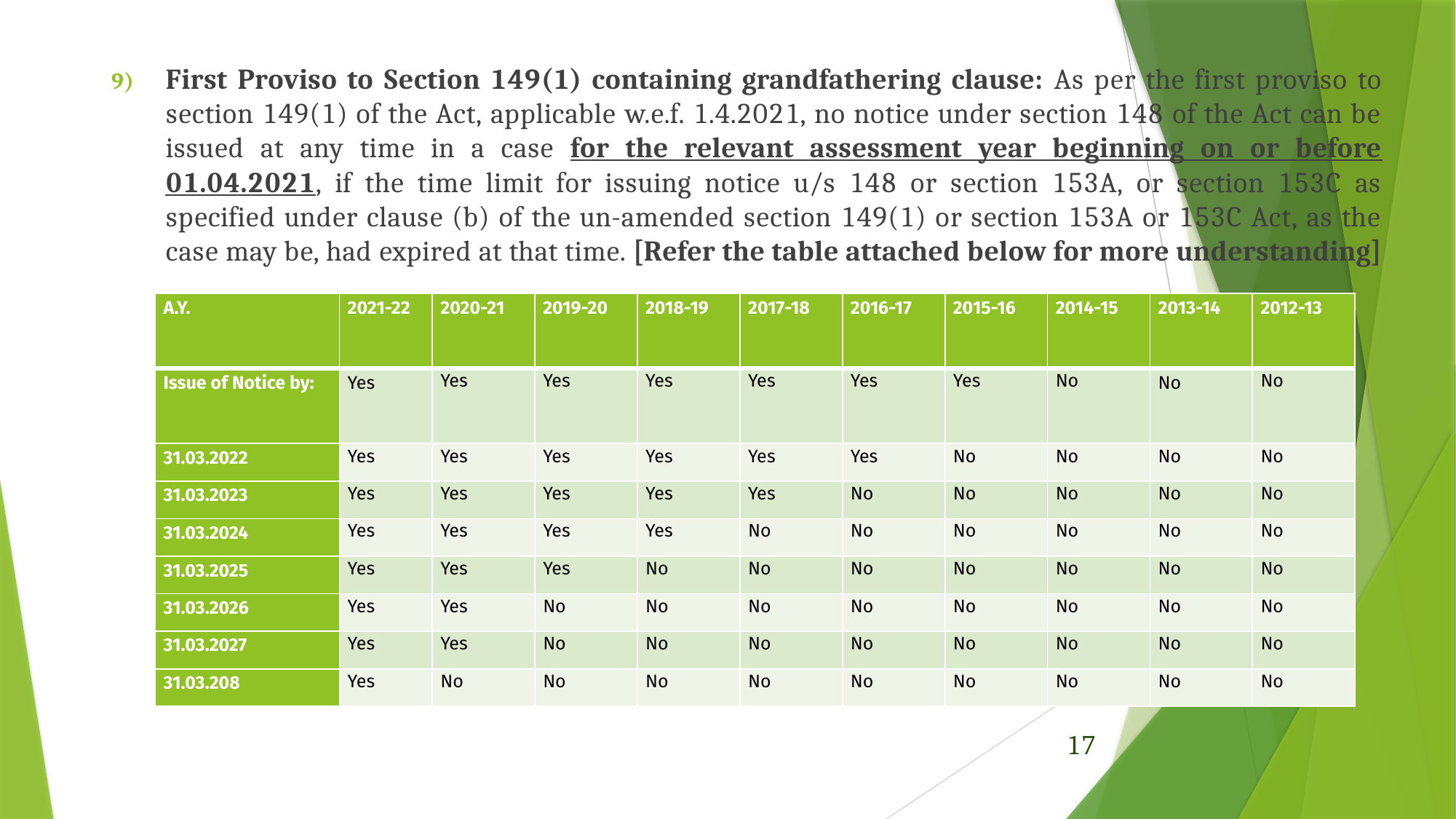

First Proviso to Section 149(1) containing grandfathering clause: As per the first proviso to section 149(1) of the Act, applicable w.e.f. 1.4.2021, no notice under section 148 of the Act can be issued at any time in a case for the relevant assessment year beginning on or before 01.04.2021, if the time limit for issuing notice u/s 148 or section 153A, or section 153C as specified under clause (b) of the un-amended section 149(1) or section 153A or 153C Act, as the case may be, had expired at that time. [Refer the table attached below for more understanding]

| A.Y. | 2021-22 | 2020-21 | 2019-20 | 2018-19 | 2017-18 | 2016-17 | 2015-16 | 2014-15 | 2013-14 | 2012-13 |
| --- | --- | --- | --- | --- | --- | --- | --- | --- | --- | --- |
| Issue of Notice by: | Yes | Yes | Yes | Yes | Yes | Yes | Yes | No | No | No |
| 31.03.2022 | Yes | Yes | Yes | Yes | Yes | Yes | No | No | No | No |
| 31.03.2023 | Yes | Yes | Yes | Yes | Yes | No | No | No | No | No |
| 31.03.2024 | Yes | Yes | Yes | Yes | No | No | No | No | No | No |
| 31.03.2025 | Yes | Yes | Yes | No | No | No | No | No | No | No |
| 31.03.2026 | Yes | Yes | No | No | No | No | No | No | No | No |
| 31.03.2027 | Yes | Yes | No | No | No | No | No | No | No | No |
| 31.03.208 | Yes | No | No | No | No | No | No | No | No | No |
17